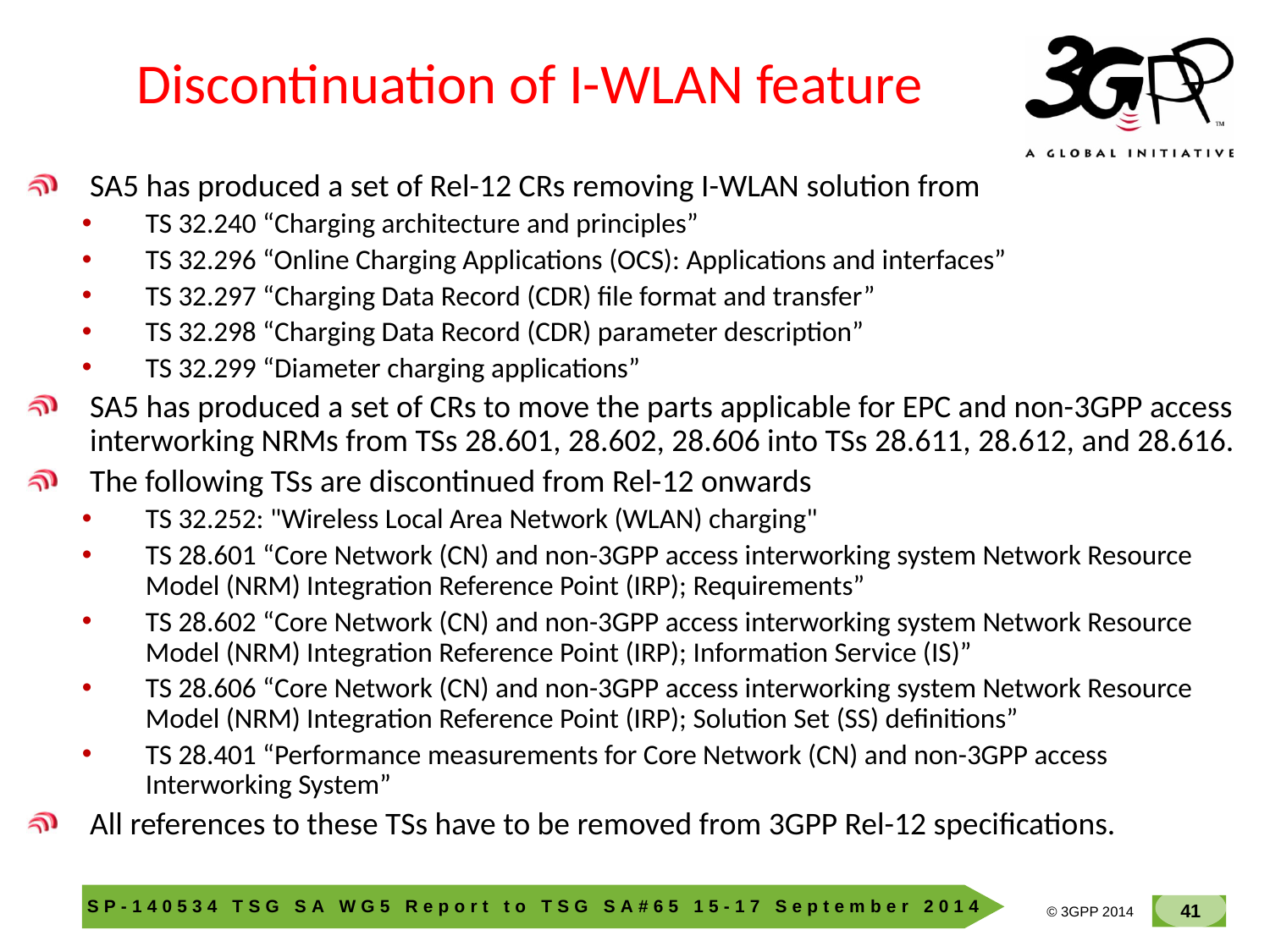

# Discontinuation of I-WLAN feature
SA5 has produced a set of Rel-12 CRs removing I-WLAN solution from
TS 32.240 “Charging architecture and principles”
TS 32.296 “Online Charging Applications (OCS): Applications and interfaces”
TS 32.297 “Charging Data Record (CDR) file format and transfer”
TS 32.298 “Charging Data Record (CDR) parameter description”
TS 32.299 “Diameter charging applications”
SA5 has produced a set of CRs to move the parts applicable for EPC and non-3GPP access interworking NRMs from TSs 28.601, 28.602, 28.606 into TSs 28.611, 28.612, and 28.616.
The following TSs are discontinued from Rel-12 onwards
TS 32.252: "Wireless Local Area Network (WLAN) charging"
TS 28.601 “Core Network (CN) and non-3GPP access interworking system Network Resource Model (NRM) Integration Reference Point (IRP); Requirements”
TS 28.602 “Core Network (CN) and non-3GPP access interworking system Network Resource Model (NRM) Integration Reference Point (IRP); Information Service (IS)”
TS 28.606 “Core Network (CN) and non-3GPP access interworking system Network Resource Model (NRM) Integration Reference Point (IRP); Solution Set (SS) definitions”
TS 28.401 “Performance measurements for Core Network (CN) and non-3GPP access Interworking System”
All references to these TSs have to be removed from 3GPP Rel-12 specifications.